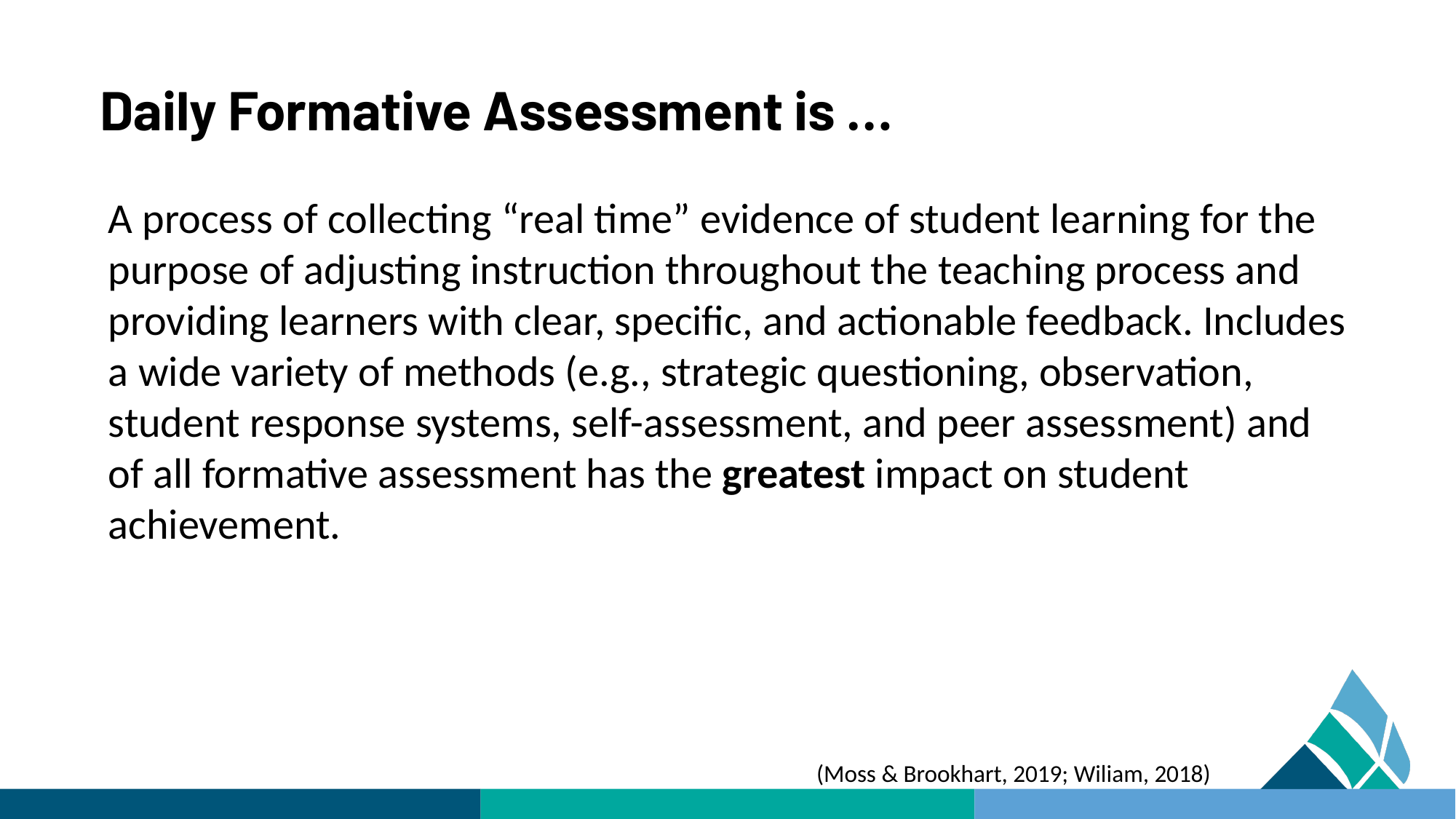

# Daily Formative Assessment is …
A process of collecting “real time” evidence of student learning for the purpose of adjusting instruction throughout the teaching process and providing learners with clear, specific, and actionable feedback. Includes a wide variety of methods (e.g., strategic questioning, observation, student response systems, self-assessment, and peer assessment) and of all formative assessment has the greatest impact on student achievement.

(Moss & Brookhart, 2019; Wiliam, 2018)